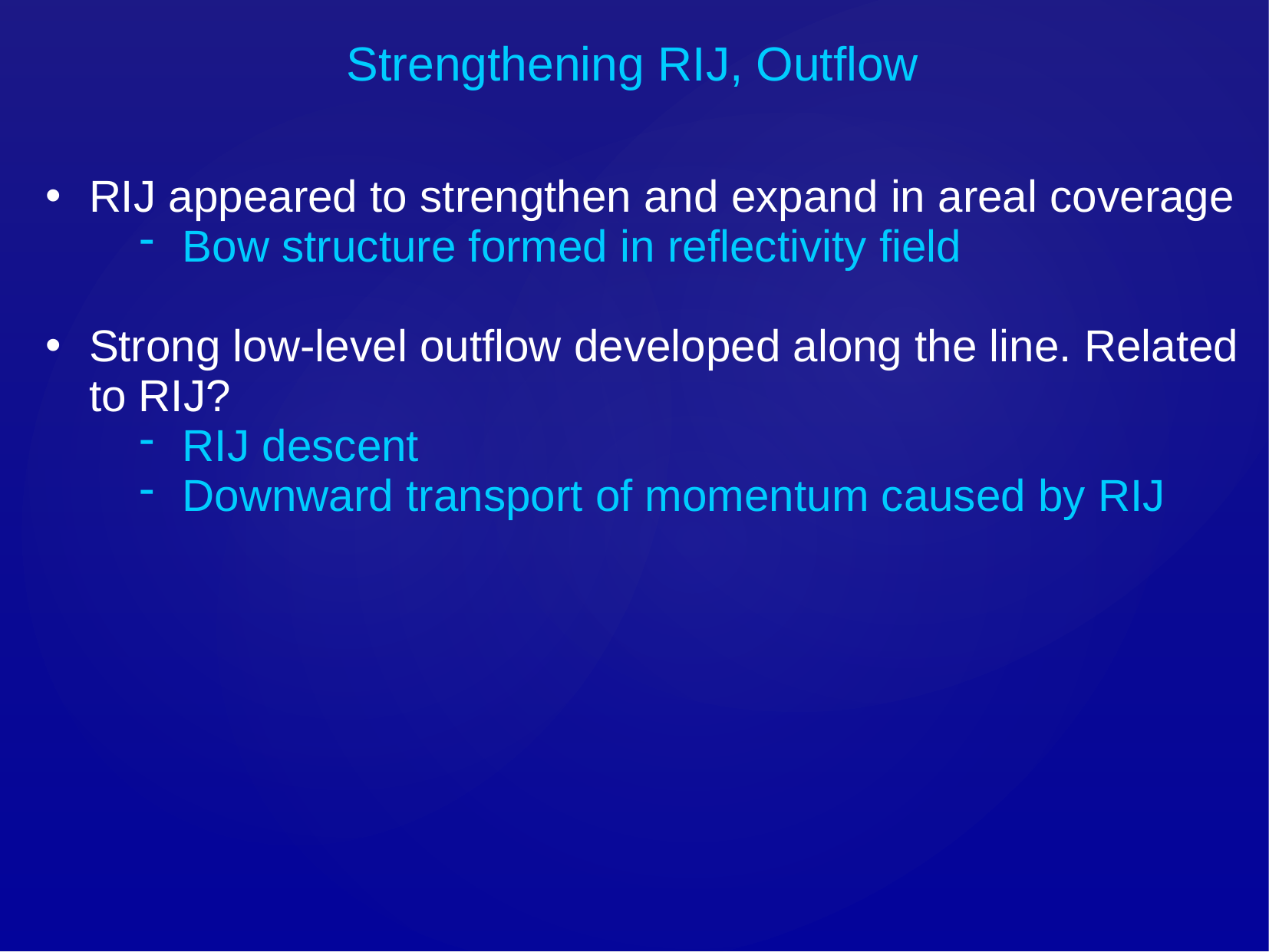

Strengthening RIJ, Outflow
RIJ appeared to strengthen and expand in areal coverage
Bow structure formed in reflectivity field

Strong low-level outflow developed along the line. Related to RIJ?
RIJ descent
Downward transport of momentum caused by RIJ